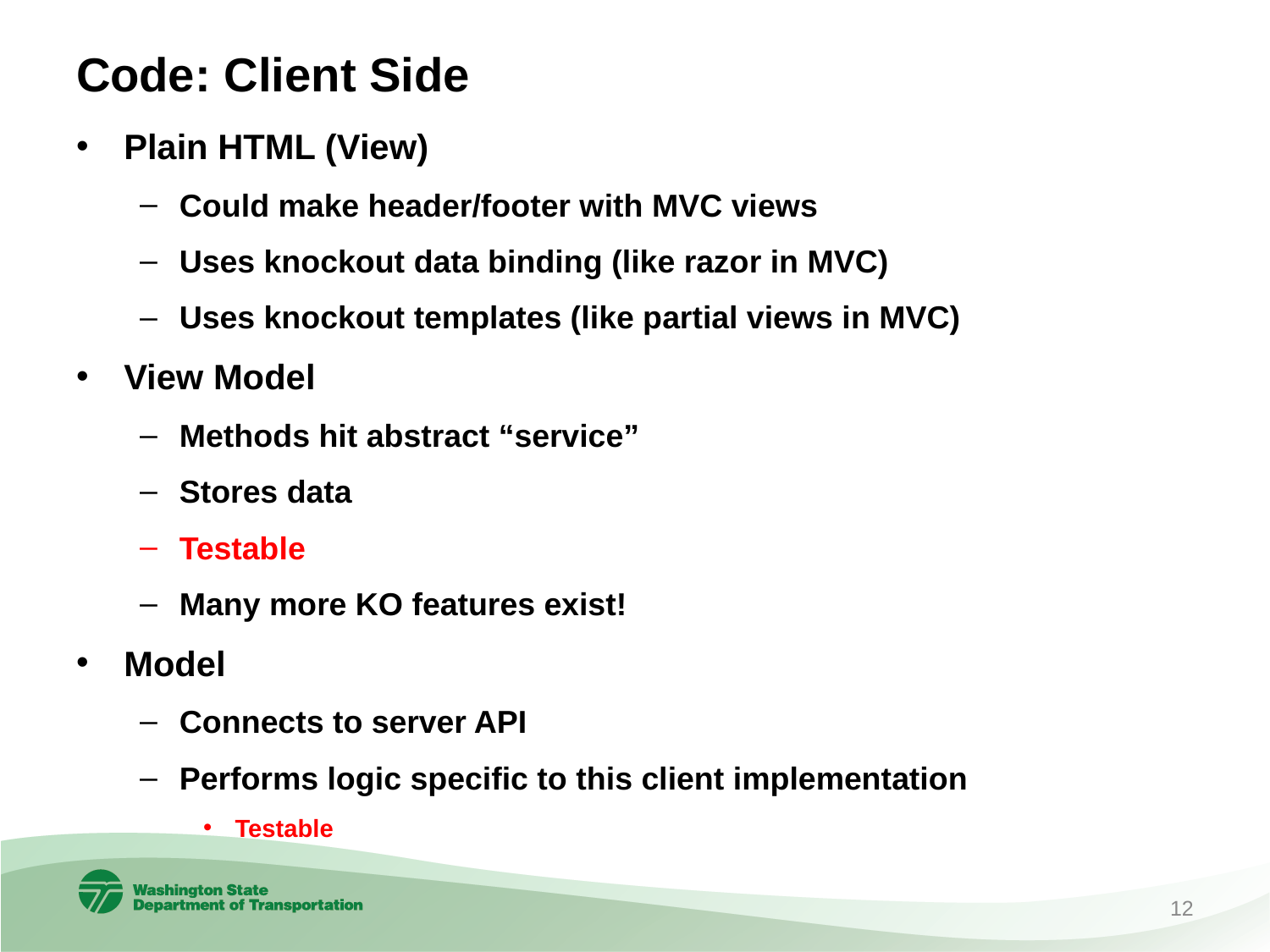

# Code: Client Side
Plain HTML (View)
Could make header/footer with MVC views
Uses knockout data binding (like razor in MVC)
Uses knockout templates (like partial views in MVC)
View Model
Methods hit abstract “service”
Stores data
Testable
Many more KO features exist!
Model
Connects to server API
Performs logic specific to this client implementation
Testable

12